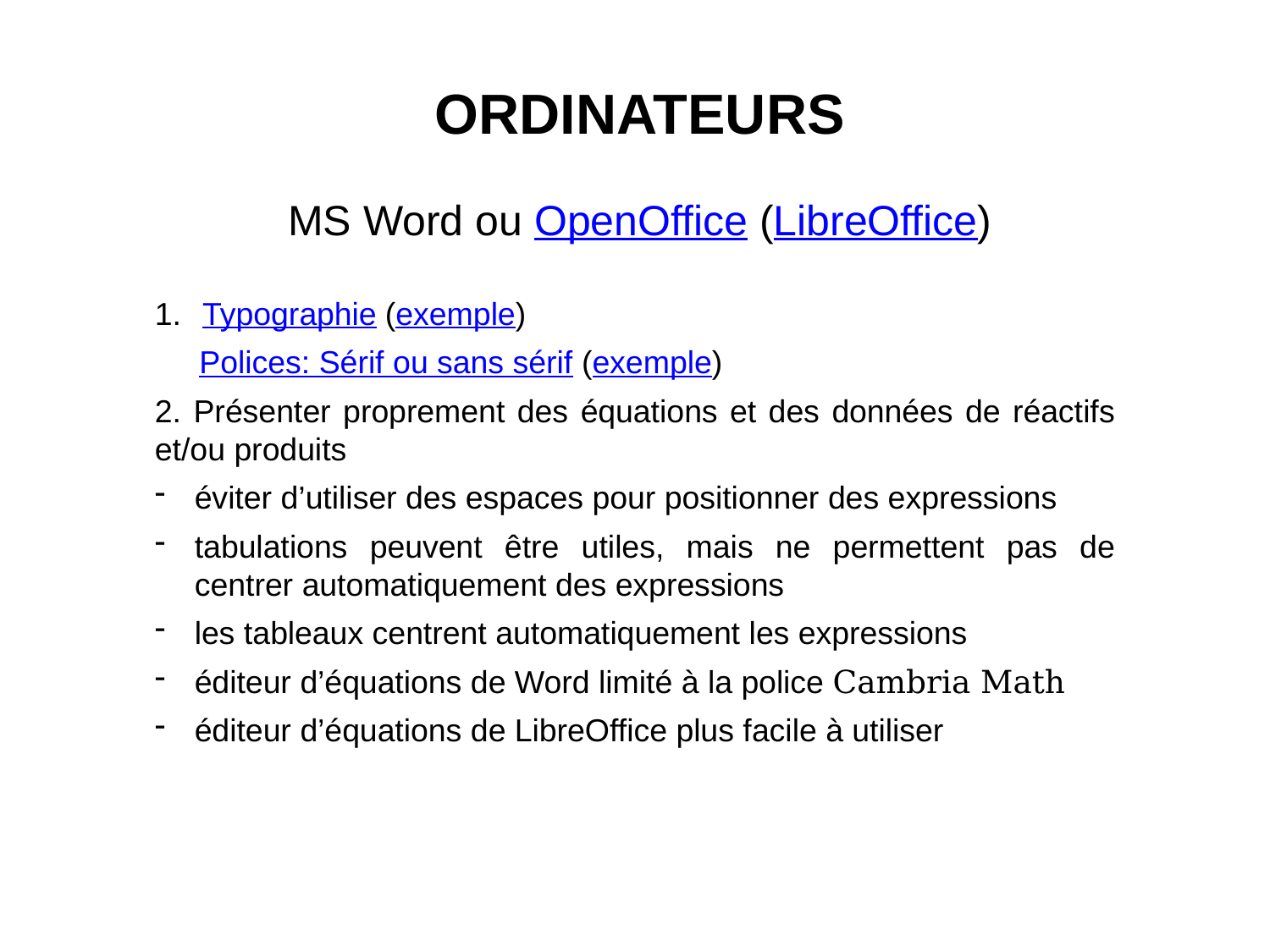

# ORDINATEURS
MS Word ou OpenOffice (LibreOffice)

Typographie (exemple)
     Polices: Sérif ou sans sérif (exemple)
2. Présenter proprement des équations et des données de réactifs et/ou produits
éviter d’utiliser des espaces pour positionner des expressions
tabulations peuvent être utiles, mais ne permettent pas de centrer automatiquement des expressions
les tableaux centrent automatiquement les expressions
éditeur d’équations de Word limité à la police Cambria Math
éditeur d’équations de LibreOffice plus facile à utiliser